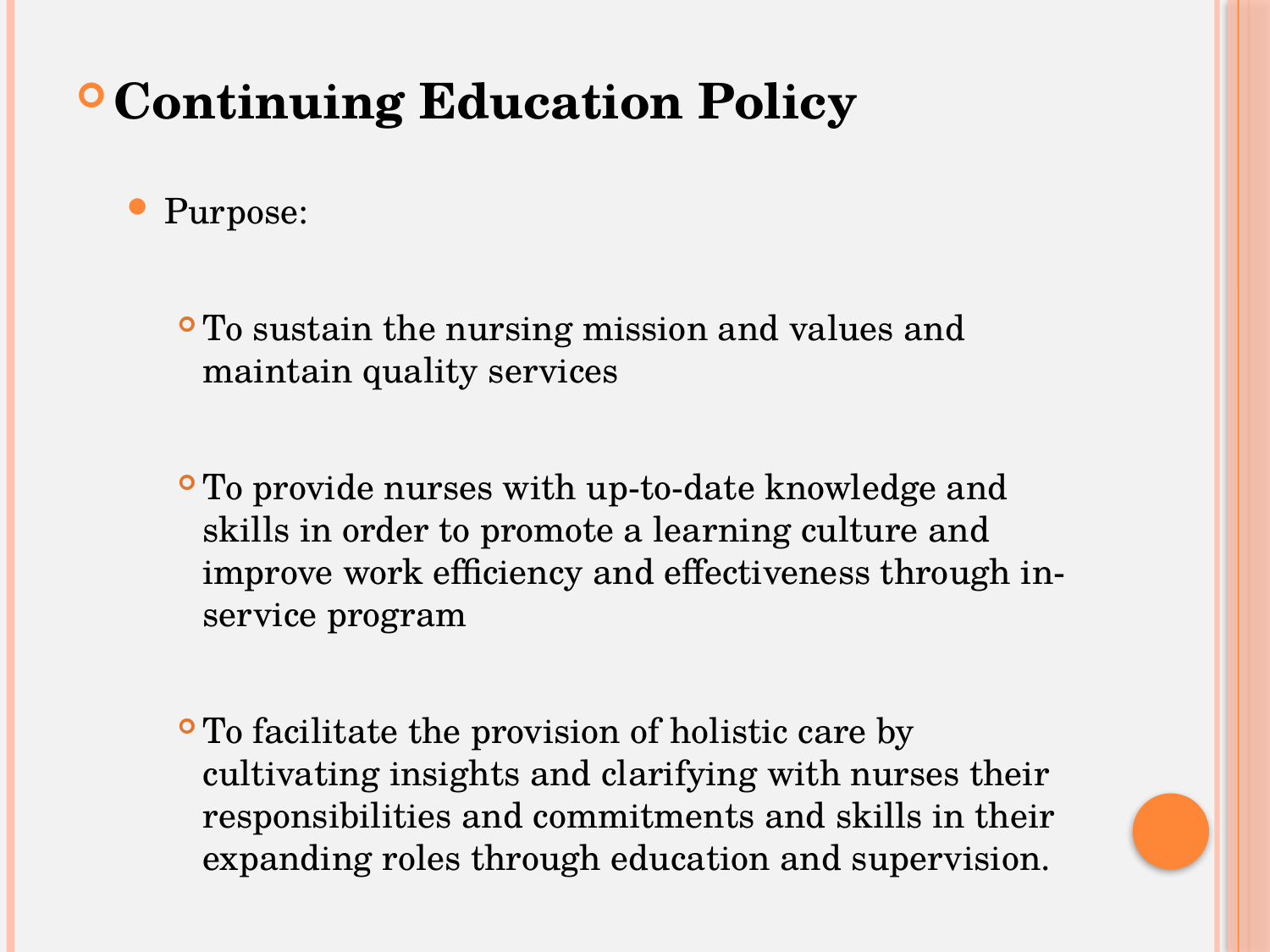

Continuing Education Policy

Purpose:

To sustain the nursing mission and values and maintain quality services

To provide nurses with up-to-date knowledge and skills in order to promote a learning culture and improve work efficiency and effectiveness through in-service program

To facilitate the provision of holistic care by cultivating insights and clarifying with nurses their responsibilities and commitments and skills in their expanding roles through education and supervision.